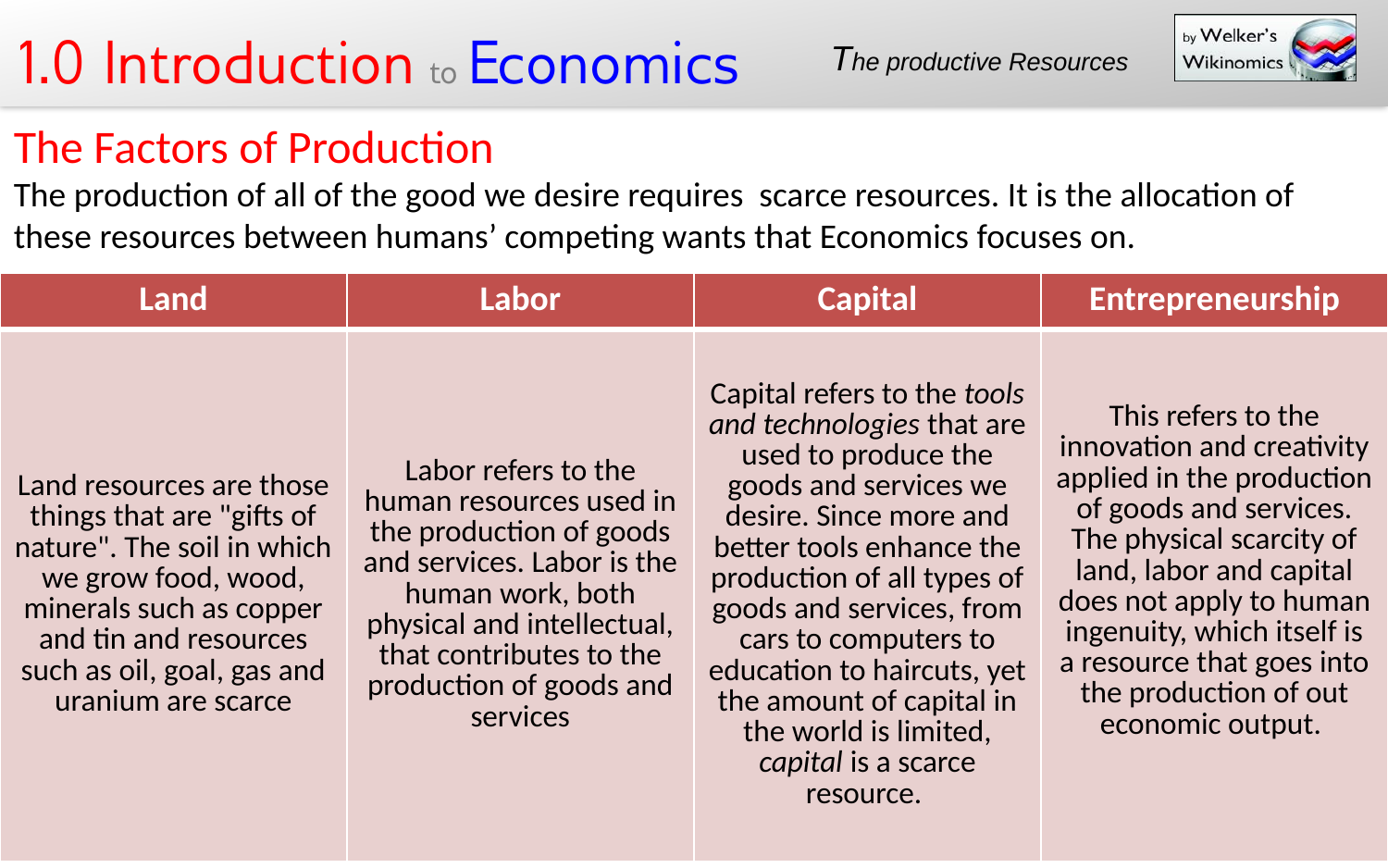

The productive Resources
The Factors of Production
The production of all of the good we desire requires  scarce resources. It is the allocation of these resources between humans’ competing wants that Economics focuses on.
| Land | Labor | Capital | Entrepreneurship |
| --- | --- | --- | --- |
| Land resources are those things that are "gifts of nature". The soil in which we grow food, wood, minerals such as copper and tin and resources such as oil, goal, gas and uranium are scarce | Labor refers to the human resources used in the production of goods and services. Labor is the human work, both physical and intellectual, that contributes to the production of goods and services | Capital refers to the tools and technologies that are used to produce the goods and services we desire. Since more and better tools enhance the production of all types of goods and services, from cars to computers to education to haircuts, yet the amount of capital in the world is limited, capital is a scarce resource. | This refers to the innovation and creativity applied in the production of goods and services. The physical scarcity of land, labor and capital does not apply to human ingenuity, which itself is a resource that goes into the production of out economic output. |